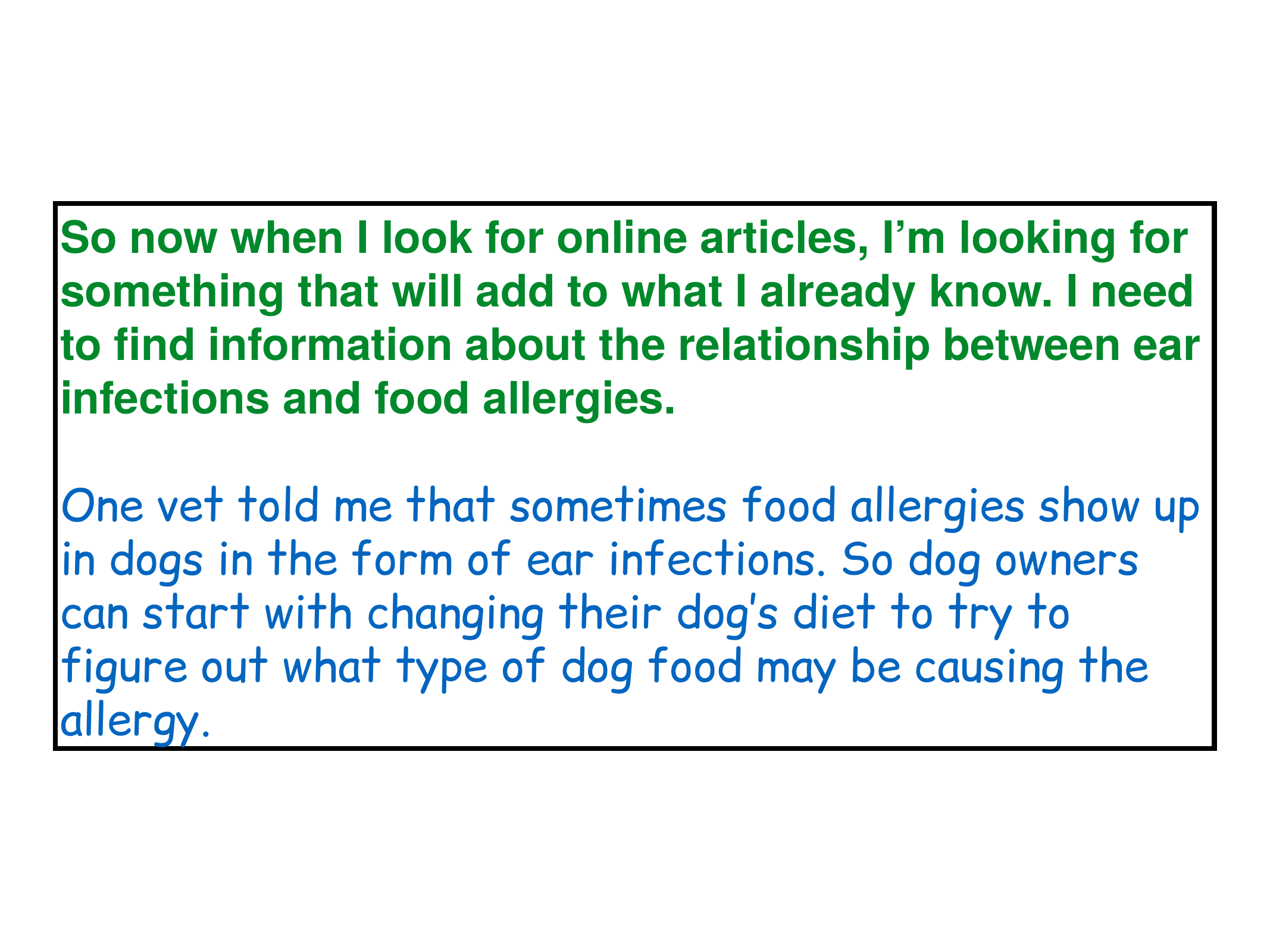

So now when I look for online articles, I’m looking for something that will add to what I already know. I need to find information about the relationship between ear infections and food allergies.

One vet told me that sometimes food allergies show up in dogs in the form of ear infections. So dog owners can start with changing their dog’s diet to try to figure out what type of dog food may be causing the allergy.